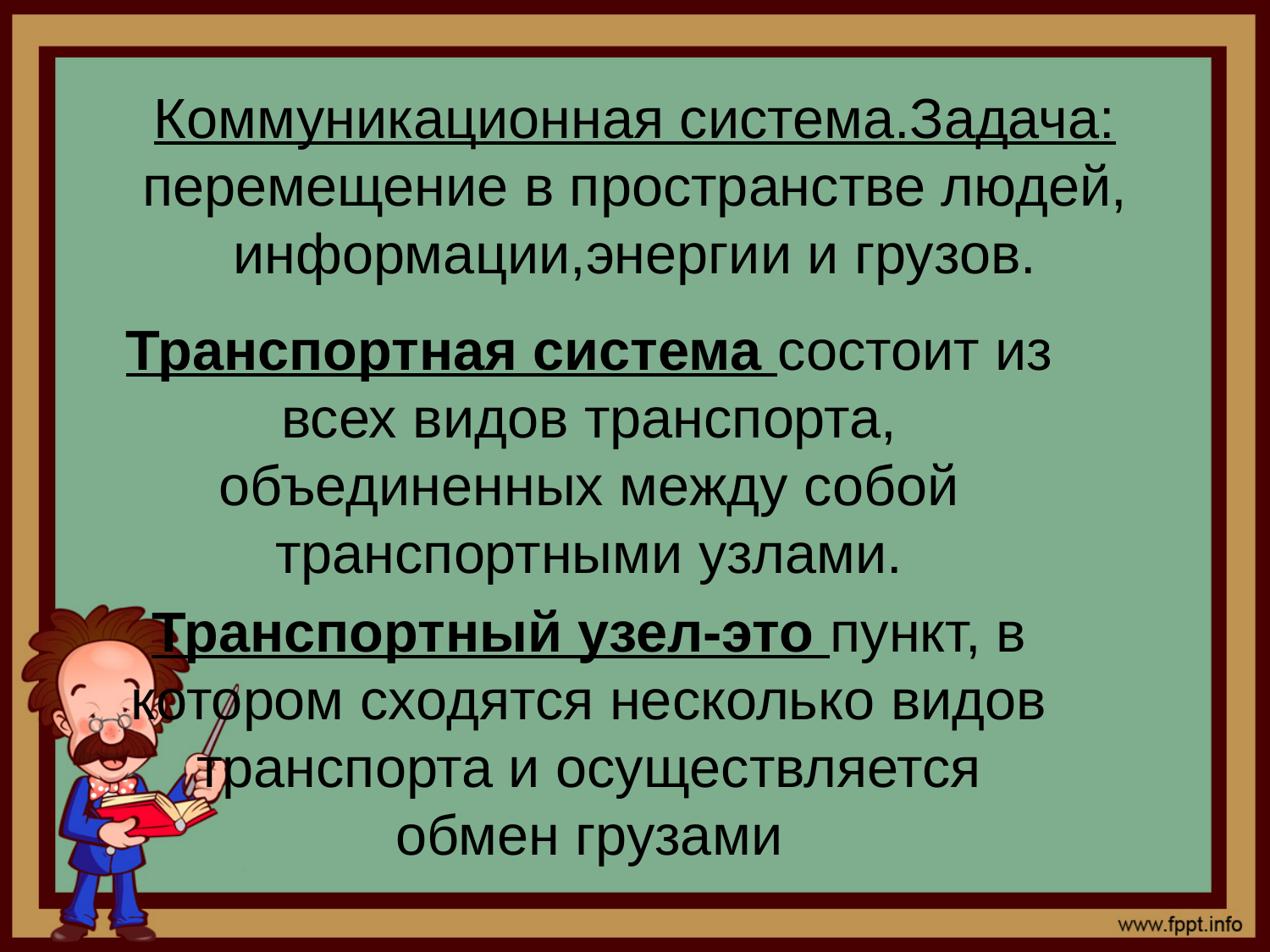

# Коммуникационная система.Задача: перемещение в пространстве людей, информации,энергии и грузов.
Транспортная система состоит из всех видов транспорта, объединенных между собой транспортными узлами.
Транспортный узел-это пункт, в котором сходятся несколько видов транспорта и осуществляется обмен грузами